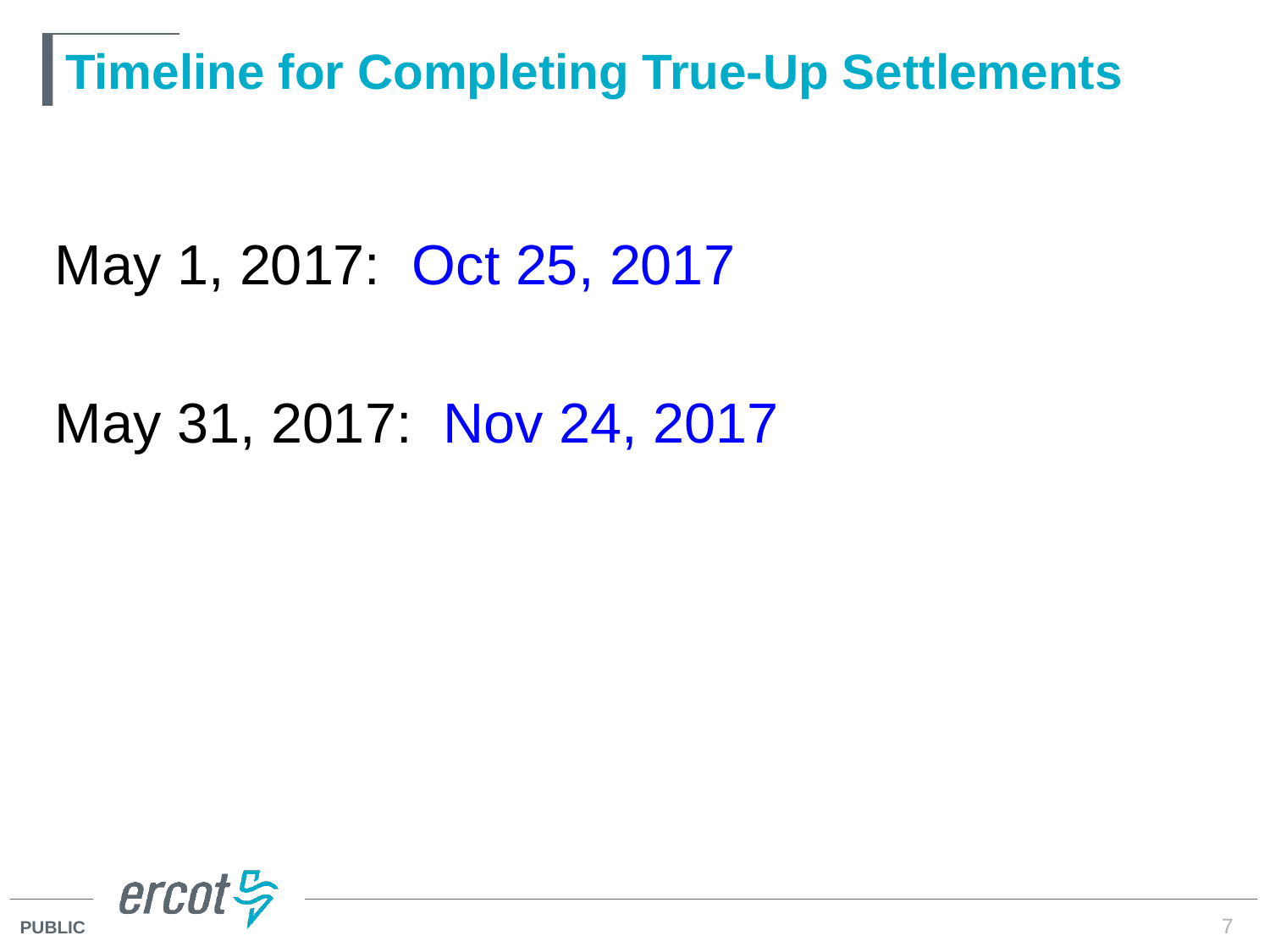

# Timeline for Completing True-Up Settlements
May 1, 2017:  Oct 25, 2017

May 31, 2017:  Nov 24, 2017
7